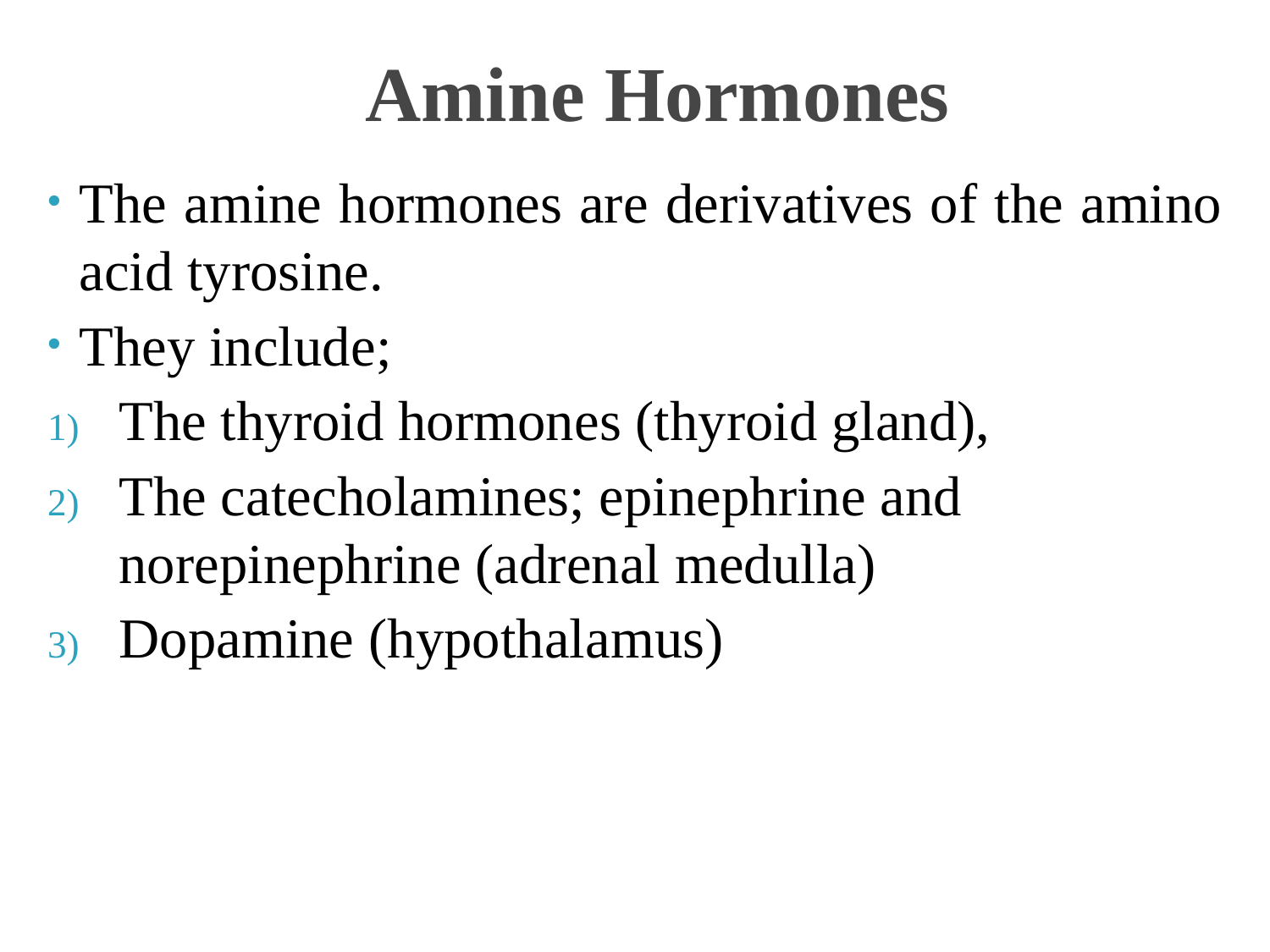

# Amine Hormones
The amine hormones are derivatives of the amino acid tyrosine.
They include;
The thyroid hormones (thyroid gland),
The catecholamines; epinephrine and norepinephrine (adrenal medulla)
Dopamine (hypothalamus)